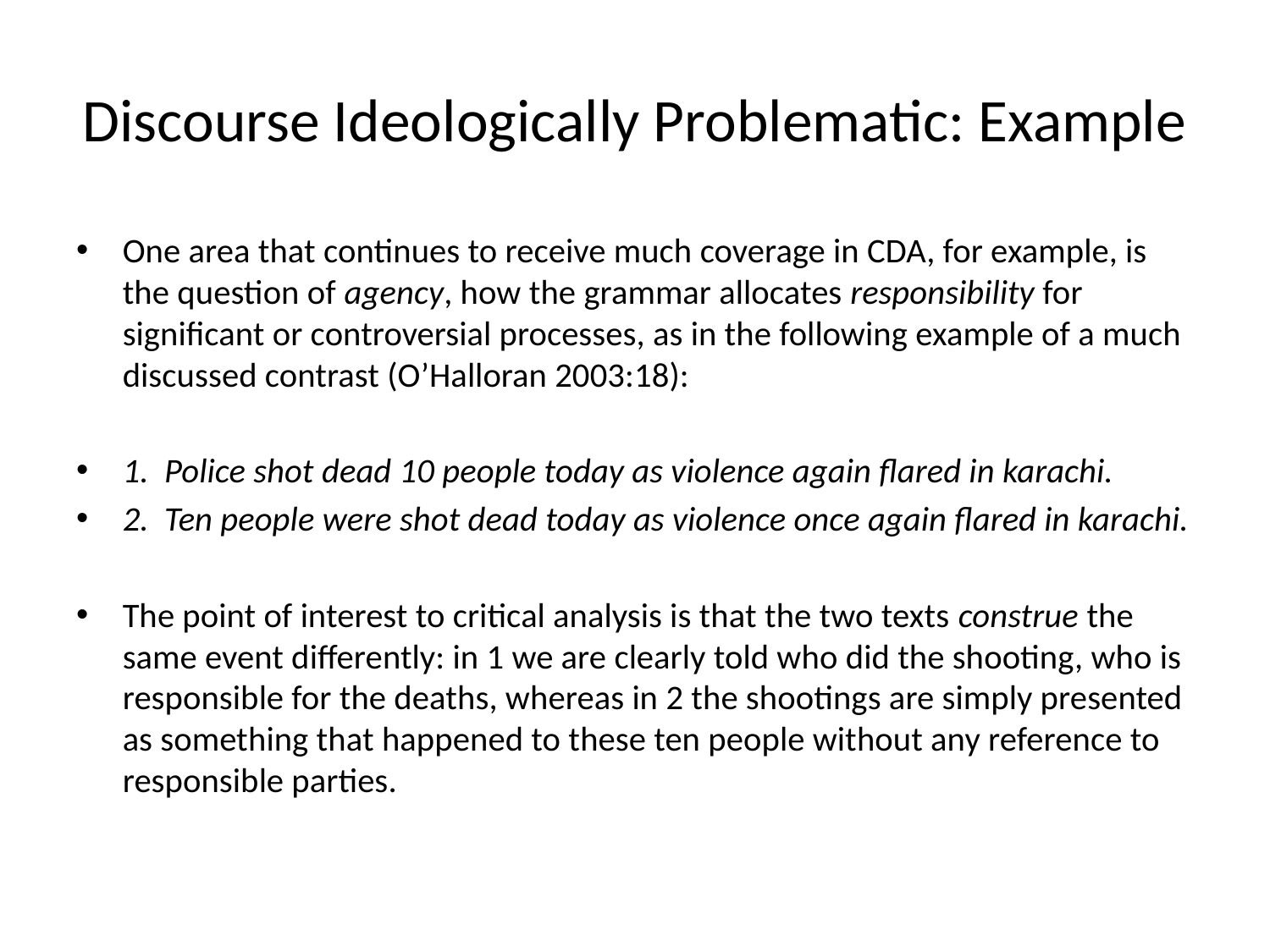

# Discourse Ideologically Problematic: Example
One area that continues to receive much coverage in CDA, for example, is the question of agency, how the grammar allocates responsibility for significant or controversial processes, as in the following example of a much discussed contrast (O’Halloran 2003:18):

1.  Police shot dead 10 people today as violence again flared in karachi.
2.  Ten people were shot dead today as violence once again flared in karachi.

The point of interest to critical analysis is that the two texts construe the same event differently: in 1 we are clearly told who did the shooting, who is responsible for the deaths, whereas in 2 the shootings are simply presented as something that happened to these ten people without any reference to responsible parties.